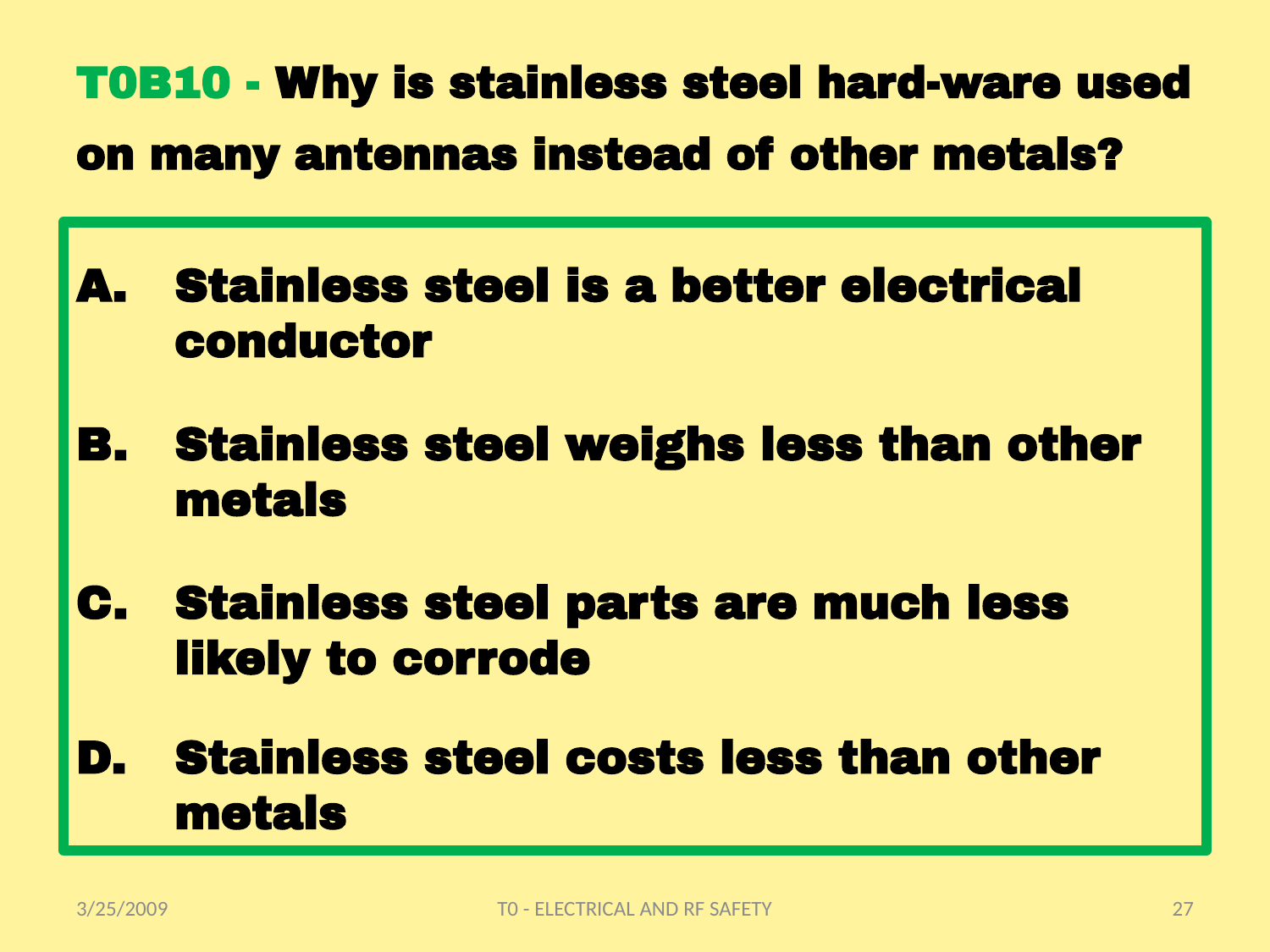

# T0B10 - Why is stainless steel hard-ware used on many antennas instead of other metals?

Stainless steel is a better electrical conductor

Stainless steel weighs less than other metals

Stainless steel parts are much less likely to corrode

Stainless steel costs less than other metals
3/25/2009
T0 - ELECTRICAL AND RF SAFETY
27